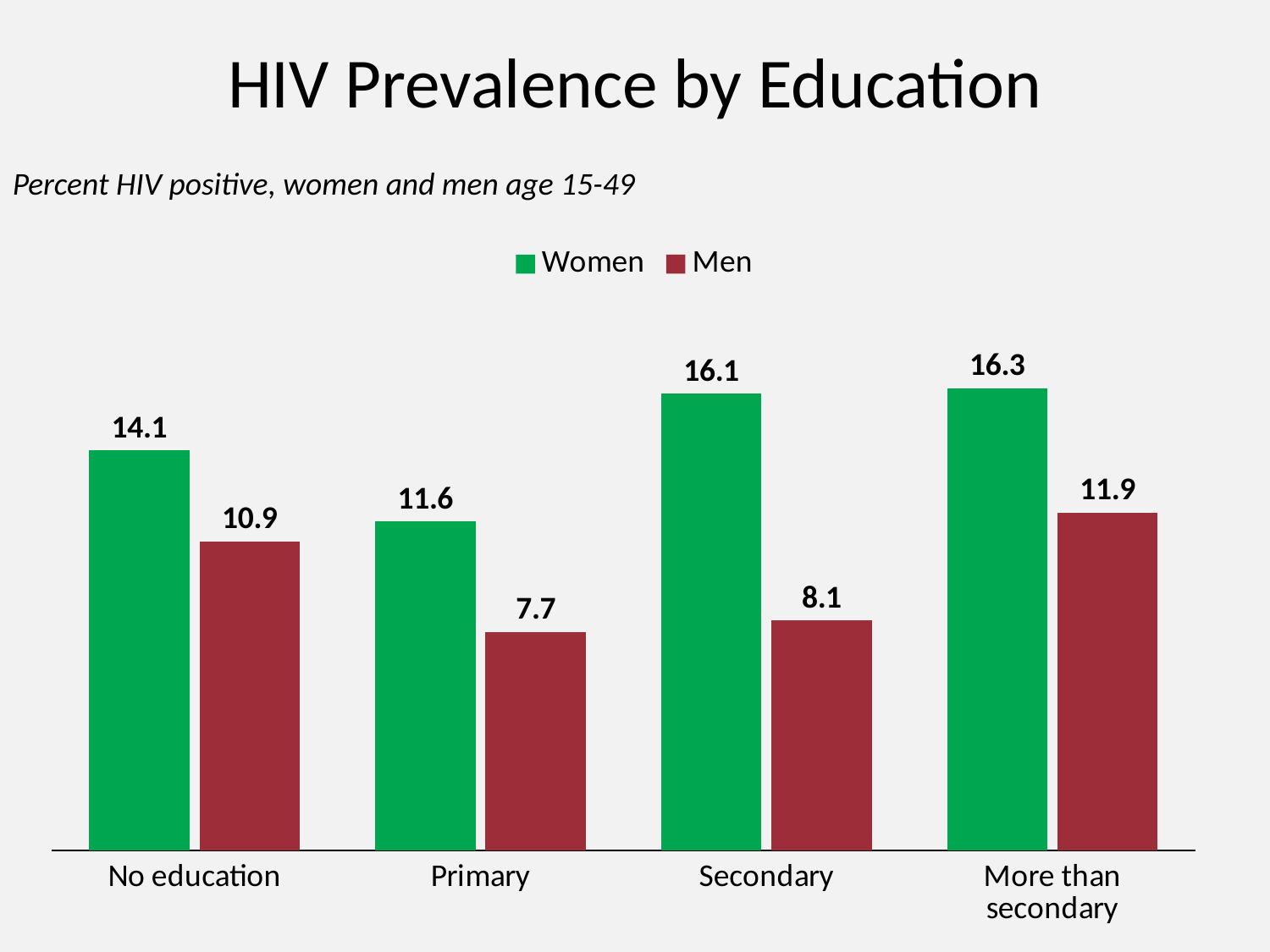

# HIV Prevalence by Education
Percent HIV positive, women and men age 15-49

### Chart

| Category | Women | Men |
|---|---|---|
| No education | 14.1 | 10.9 |
| Primary | 11.6 | 7.7 |
| Secondary | 16.1 | 8.1 |
| More than secondary | 16.3 | 11.9 |